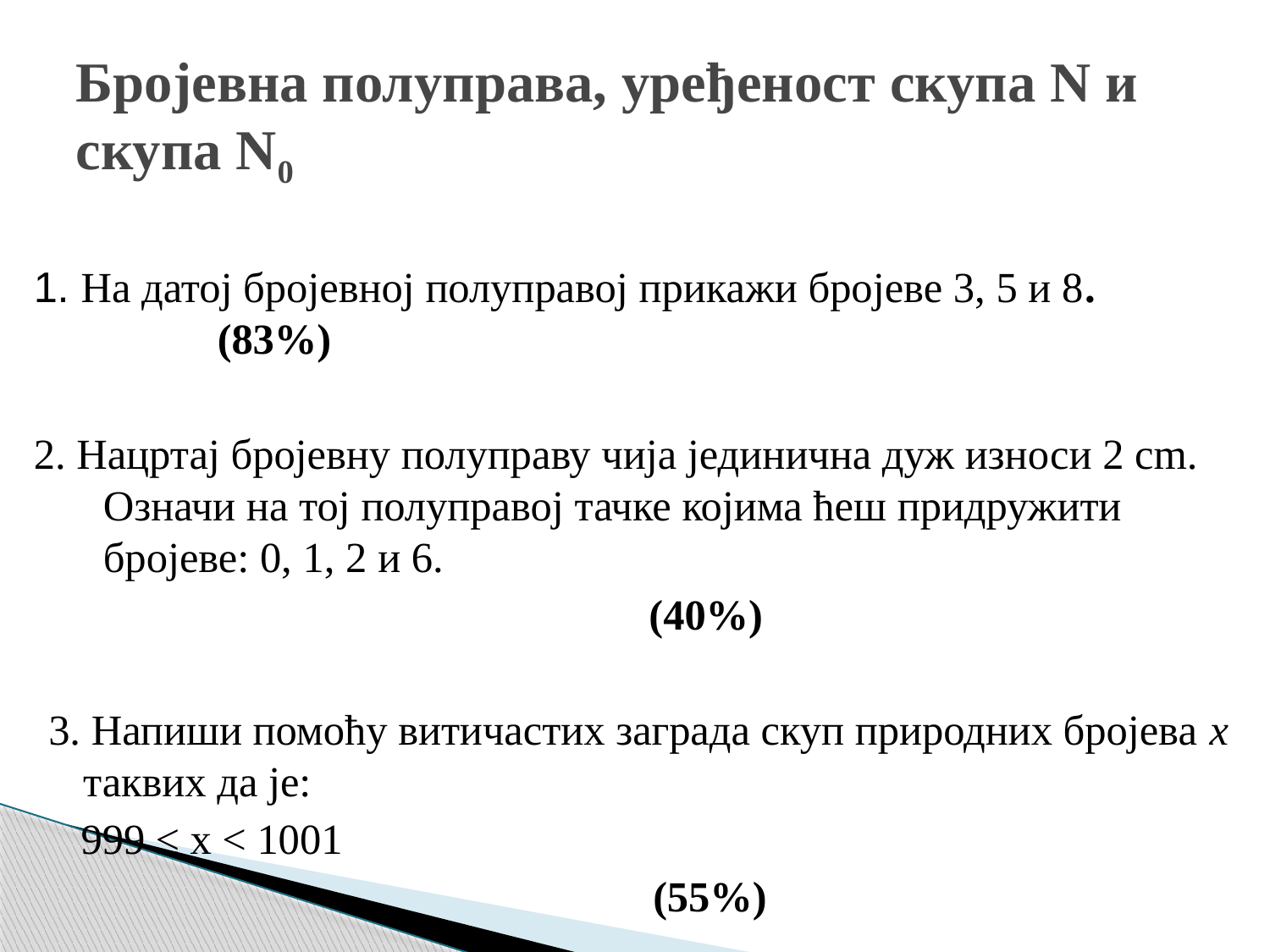

# Бројевна полуправа, уређеност скупа N и скупа N0
1. На датој бројевној полуправој прикажи бројеве 3, 5 и 8.                       					(83%)

2. Нацртај бројевну полуправу чија јединична дуж износи 2 cm. Означи на тој полуправој тачке којима ћеш придружити бројеве: 0, 1, 2 и 6.
                                                         (40%)

3. Напиши помоћу витичастих заграда скуп природних бројева х таквих да је:
   999 ≤ x < 1001
                                                        (55%)